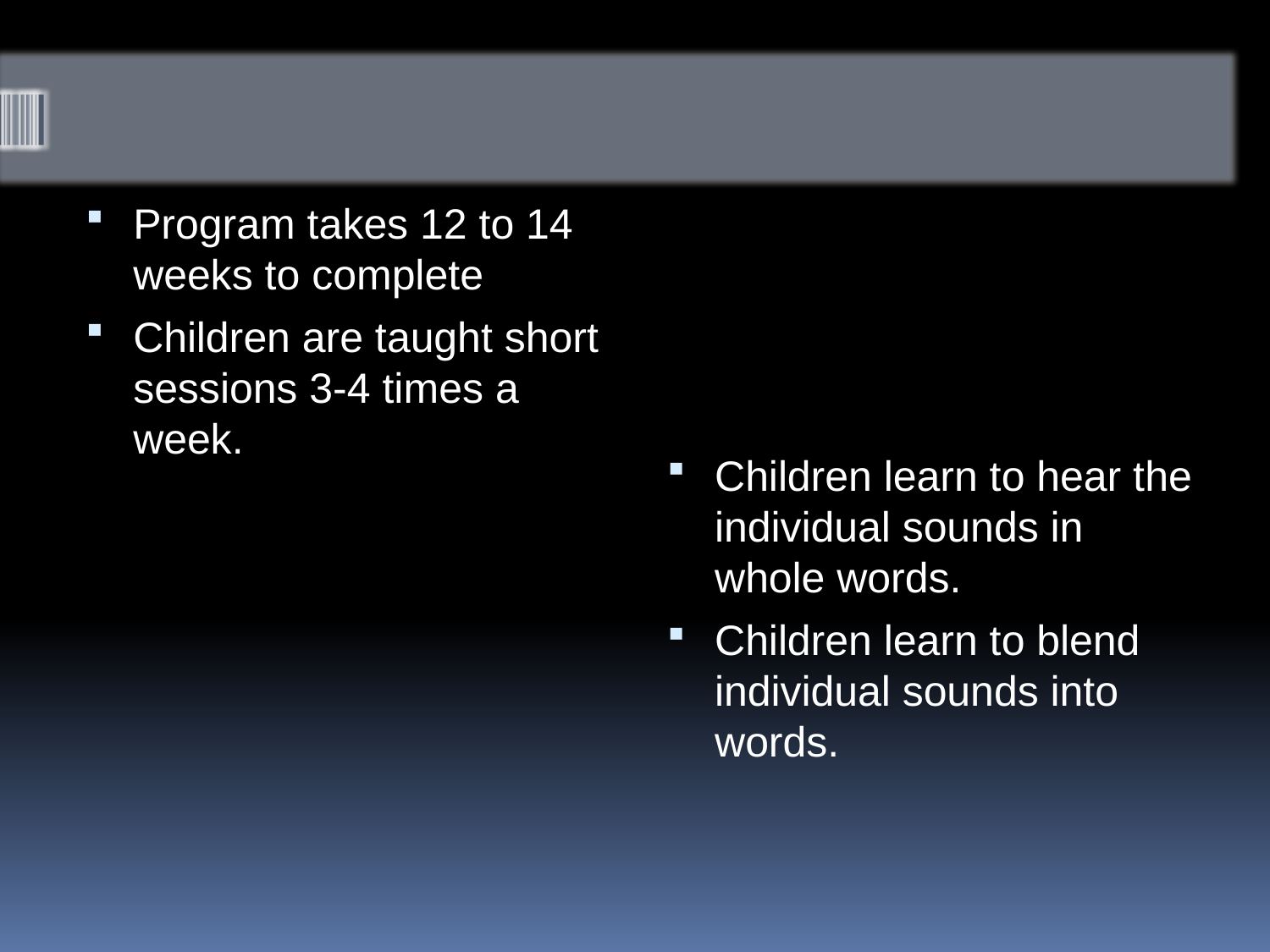

Program takes 12 to 14 weeks to complete
Children are taught short sessions 3-4 times a week.

Children learn to hear the individual sounds in whole words.
Children learn to blend individual sounds into words.